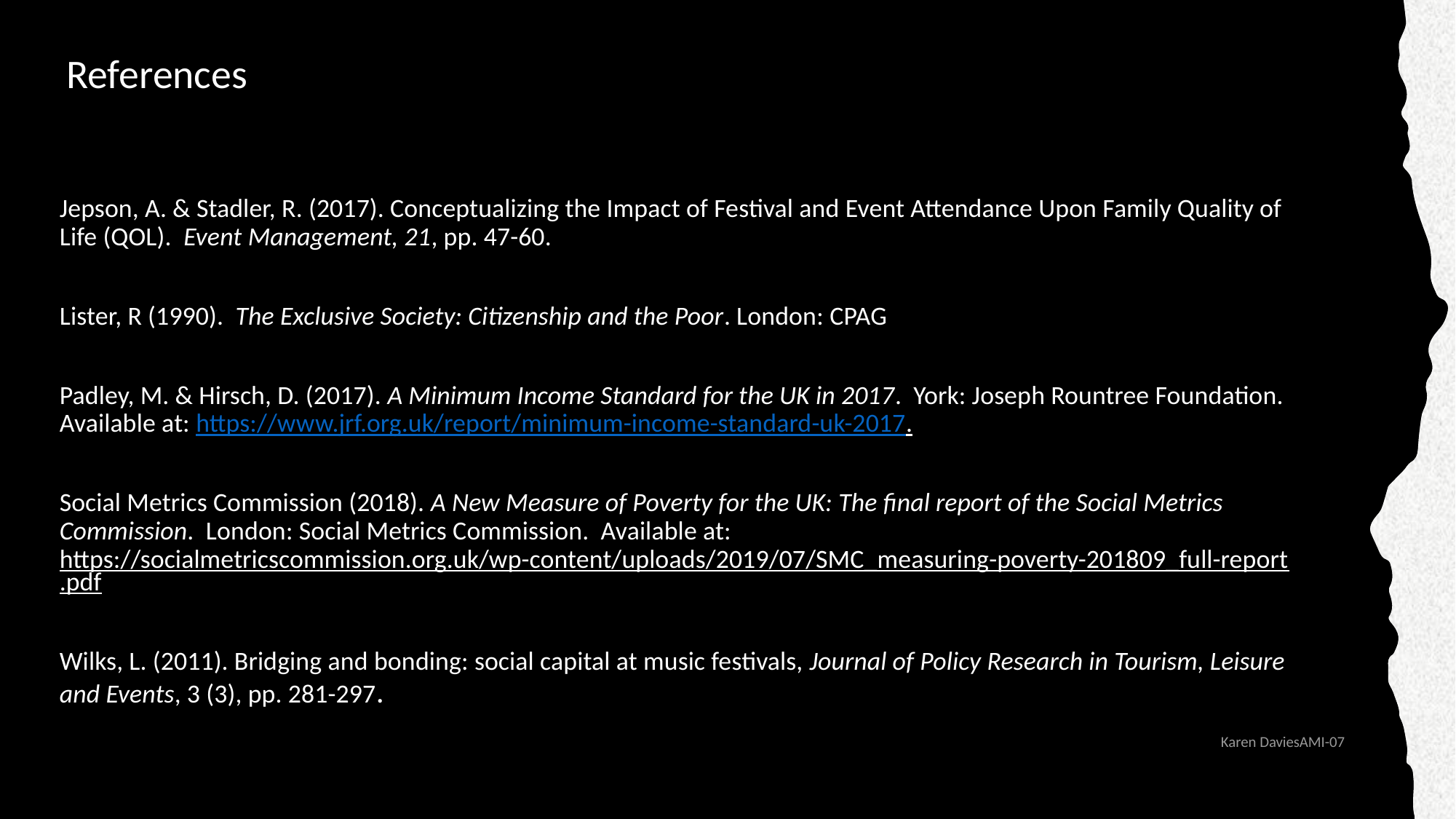

# References

Jepson, A. & Stadler, R. (2017). Conceptualizing the Impact of Festival and Event Attendance Upon Family Quality of Life (QOL).  Event Management, 21, pp. 47-60.

Lister, R (1990).  The Exclusive Society: Citizenship and the Poor. London: CPAG

Padley, M. & Hirsch, D. (2017). A Minimum Income Standard for the UK in 2017.  York: Joseph Rountree Foundation.  Available at: https://www.jrf.org.uk/report/minimum-income-standard-uk-2017.

Social Metrics Commission (2018). A New Measure of Poverty for the UK: The final report of the Social Metrics Commission.  London: Social Metrics Commission.  Available at: https://socialmetricscommission.org.uk/wp-content/uploads/2019/07/SMC_measuring-poverty-201809_full-report.pdf

Wilks, L. (2011). Bridging and bonding: social capital at music festivals, Journal of Policy Research in Tourism, Leisure and Events, 3 (3), pp. 281-297.

Karen DaviesAMI-07